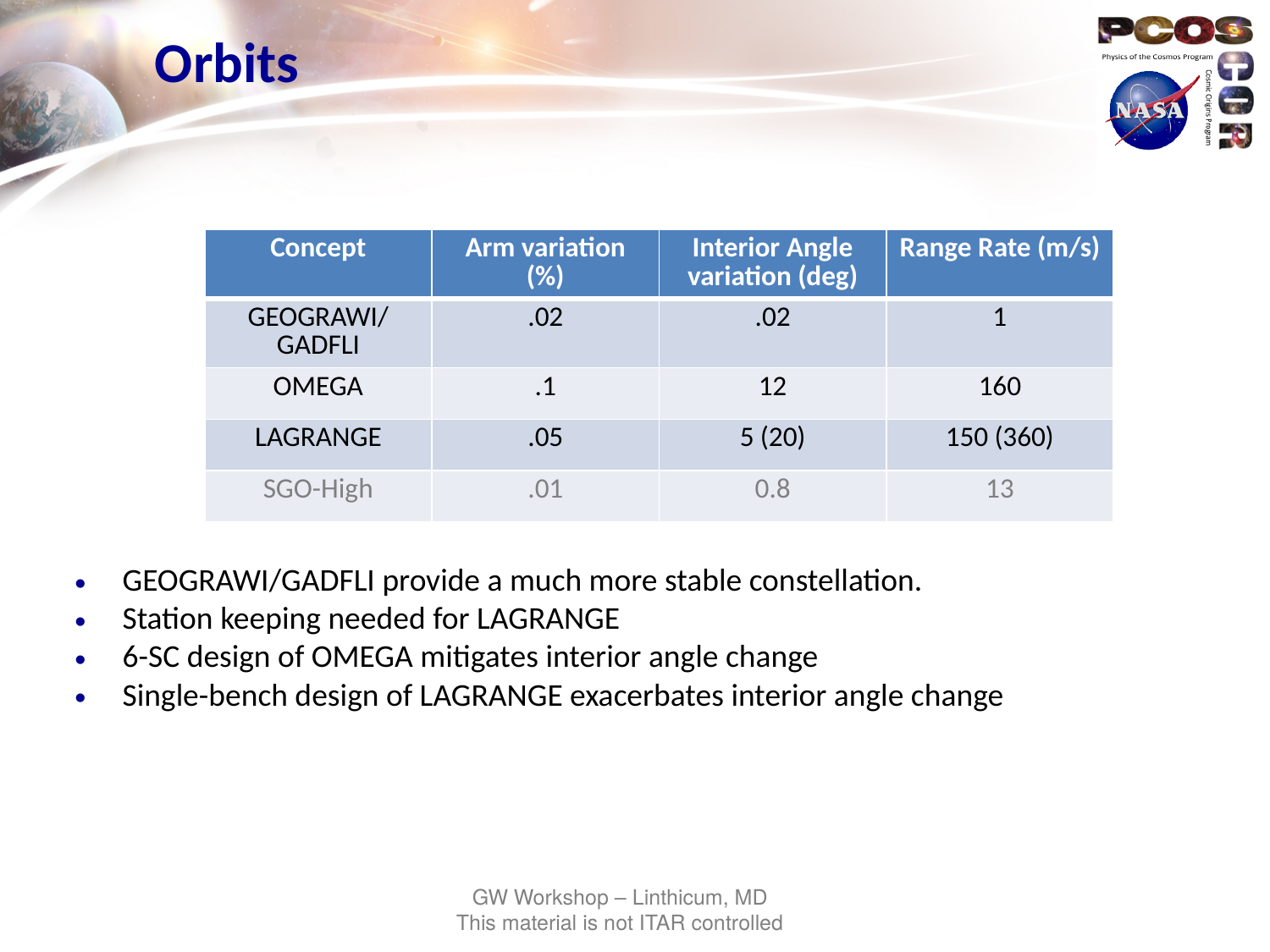

# Orbits
| Concept | Arm variation (%) | Interior Angle variation (deg) | Range Rate (m/s) |
| --- | --- | --- | --- |
| GEOGRAWI/GADFLI | .02 | .02 | 1 |
| OMEGA | .1 | 12 | 160 |
| LAGRANGE | .05 | 5 (20) | 150 (360) |
| SGO-High | .01 | 0.8 | 13 |
GEOGRAWI/GADFLI provide a much more stable constellation.
Station keeping needed for LAGRANGE
6-SC design of OMEGA mitigates interior angle change
Single-bench design of LAGRANGE exacerbates interior angle change